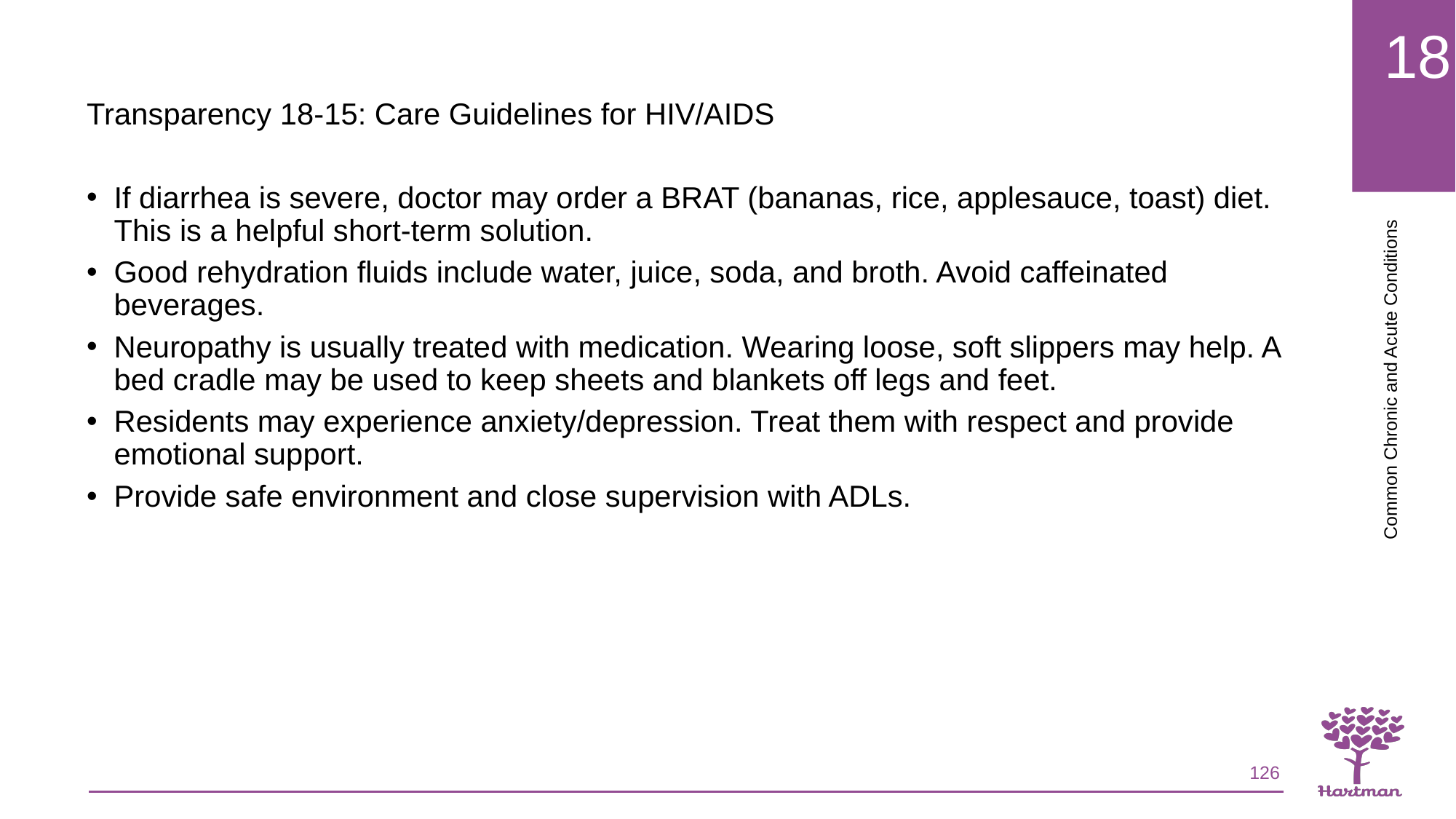

Transparency 18-15: Care Guidelines for HIV/AIDS

If diarrhea is severe, doctor may order a BRAT (bananas, rice, applesauce, toast) diet. This is a helpful short-term solution.
Good rehydration fluids include water, juice, soda, and broth. Avoid caffeinated beverages.
Neuropathy is usually treated with medication. Wearing loose, soft slippers may help. A bed cradle may be used to keep sheets and blankets off legs and feet.
Residents may experience anxiety/depression. Treat them with respect and provide emotional support.
Provide safe environment and close supervision with ADLs.

126